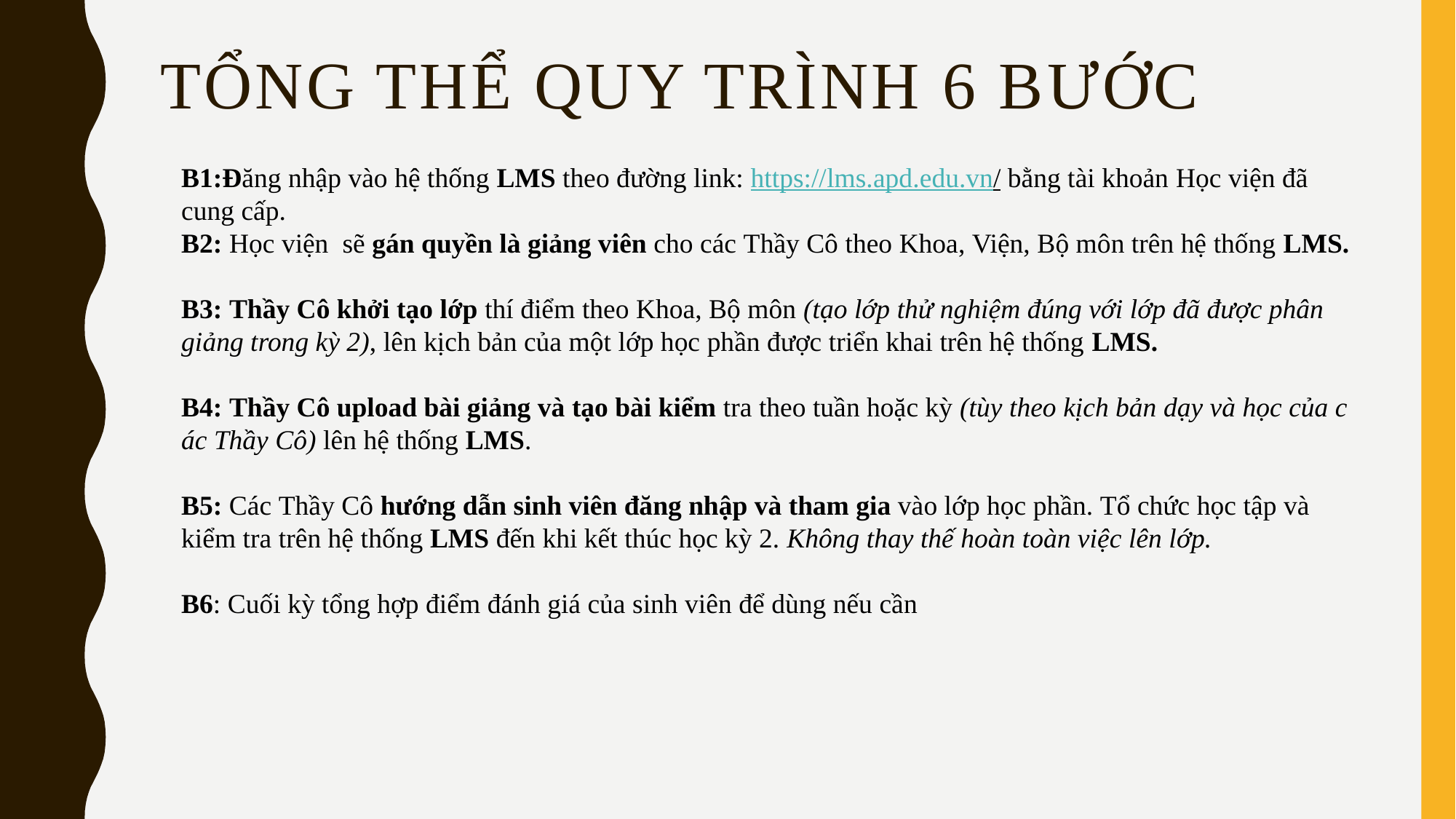

# Tổng thể quy trình 6 bước
B1:Đăng nhập vào hệ thống LMS theo đường link: https://lms.apd.edu.vn/ bằng tài khoản Học viện đã cung cấp.
B2: Học viện  sẽ gán quyền là giảng viên cho các Thầy Cô theo Khoa, Viện, Bộ môn trên hệ thống LMS.

B3: Thầy Cô khởi tạo lớp thí điểm theo Khoa, Bộ môn (tạo lớp thử nghiệm đúng với lớp đã được phân 
giảng trong kỳ 2), lên kịch bản của một lớp học phần được triển khai trên hệ thống LMS.

B4: Thầy Cô upload bài giảng và tạo bài kiểm tra theo tuần hoặc kỳ (tùy theo kịch bản dạy và học của các Thầy Cô) lên hệ thống LMS.

B5: Các Thầy Cô hướng dẫn sinh viên đăng nhập và tham gia vào lớp học phần. Tổ chức học tập và 
kiểm tra trên hệ thống LMS đến khi kết thúc học kỳ 2. Không thay thế hoàn toàn việc lên lớp.

B6: Cuối kỳ tổng hợp điểm đánh giá của sinh viên để dùng nếu cần